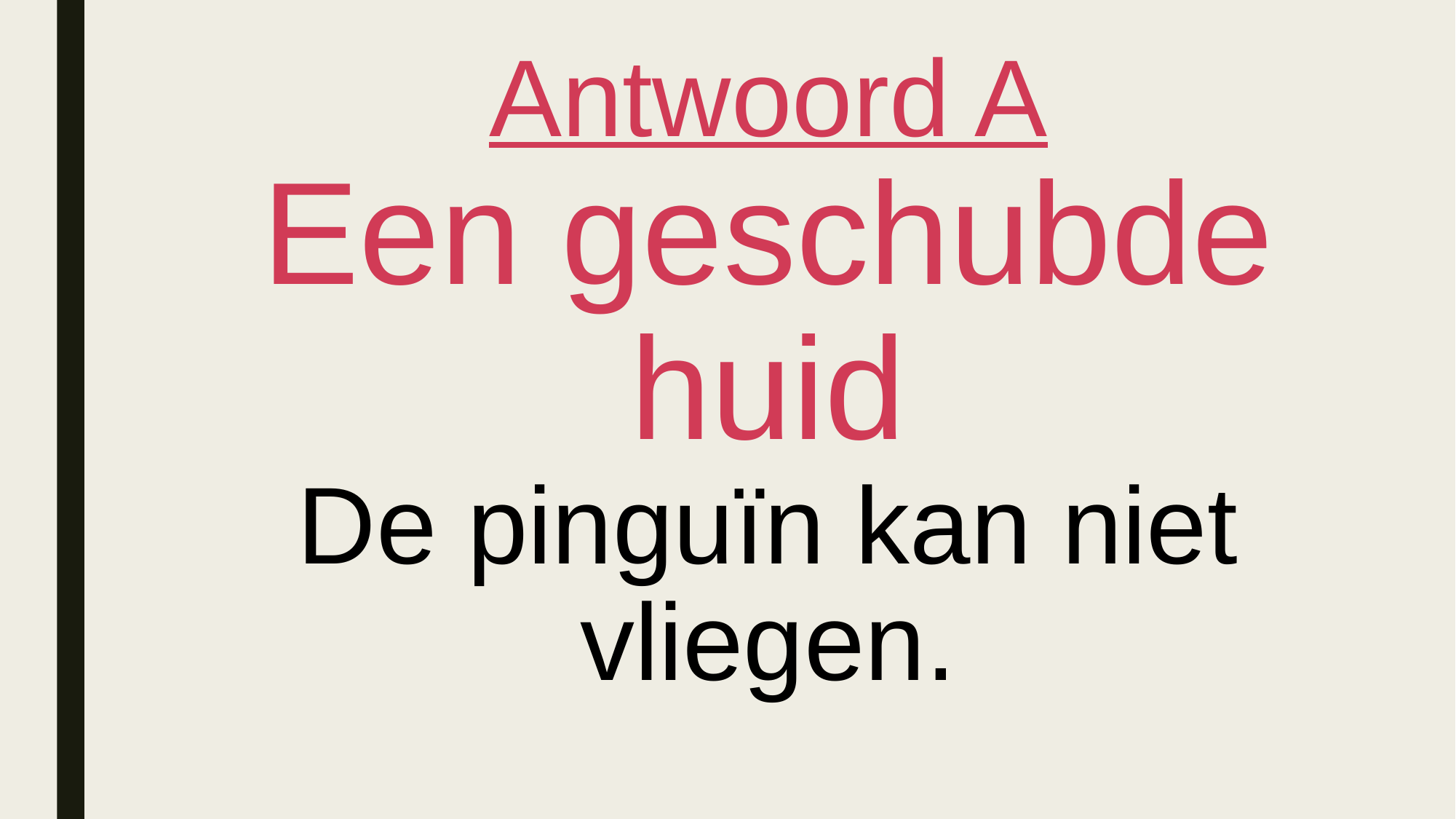

# Antwoord A Een geschubde huid De pinguïn kan niet vliegen.